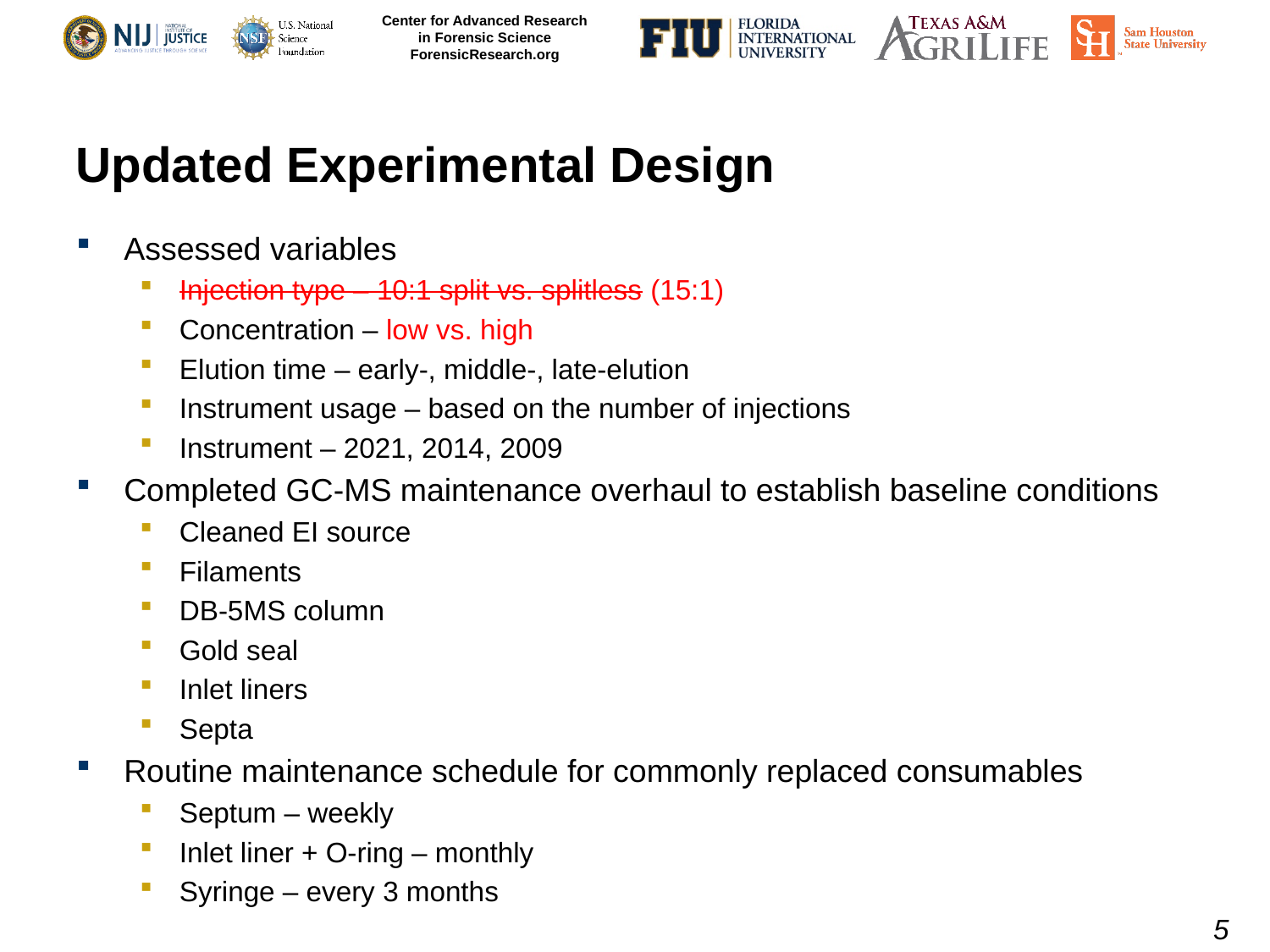

# Updated Experimental Design
Assessed variables
Injection type – 10:1 split vs. splitless (15:1)
Concentration – low vs. high
Elution time – early-, middle-, late-elution
Instrument usage – based on the number of injections
Instrument – 2021, 2014, 2009
Completed GC-MS maintenance overhaul to establish baseline conditions
Cleaned EI source
Filaments
DB-5MS column
Gold seal
Inlet liners
Septa
Routine maintenance schedule for commonly replaced consumables
Septum – weekly
Inlet liner + O-ring – monthly
Syringe – every 3 months